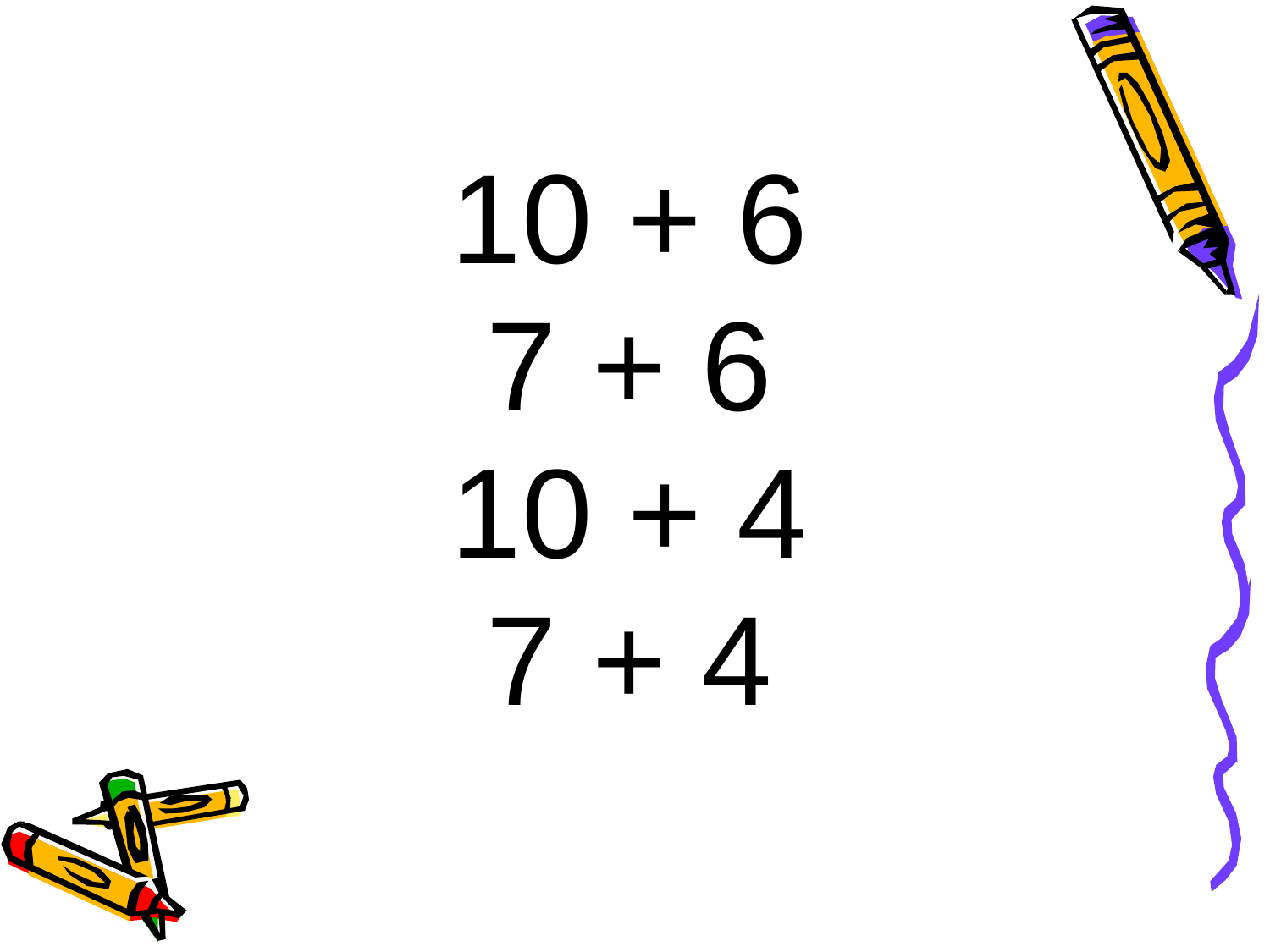

10 + 6
7 + 6
10 + 4
7 + 4